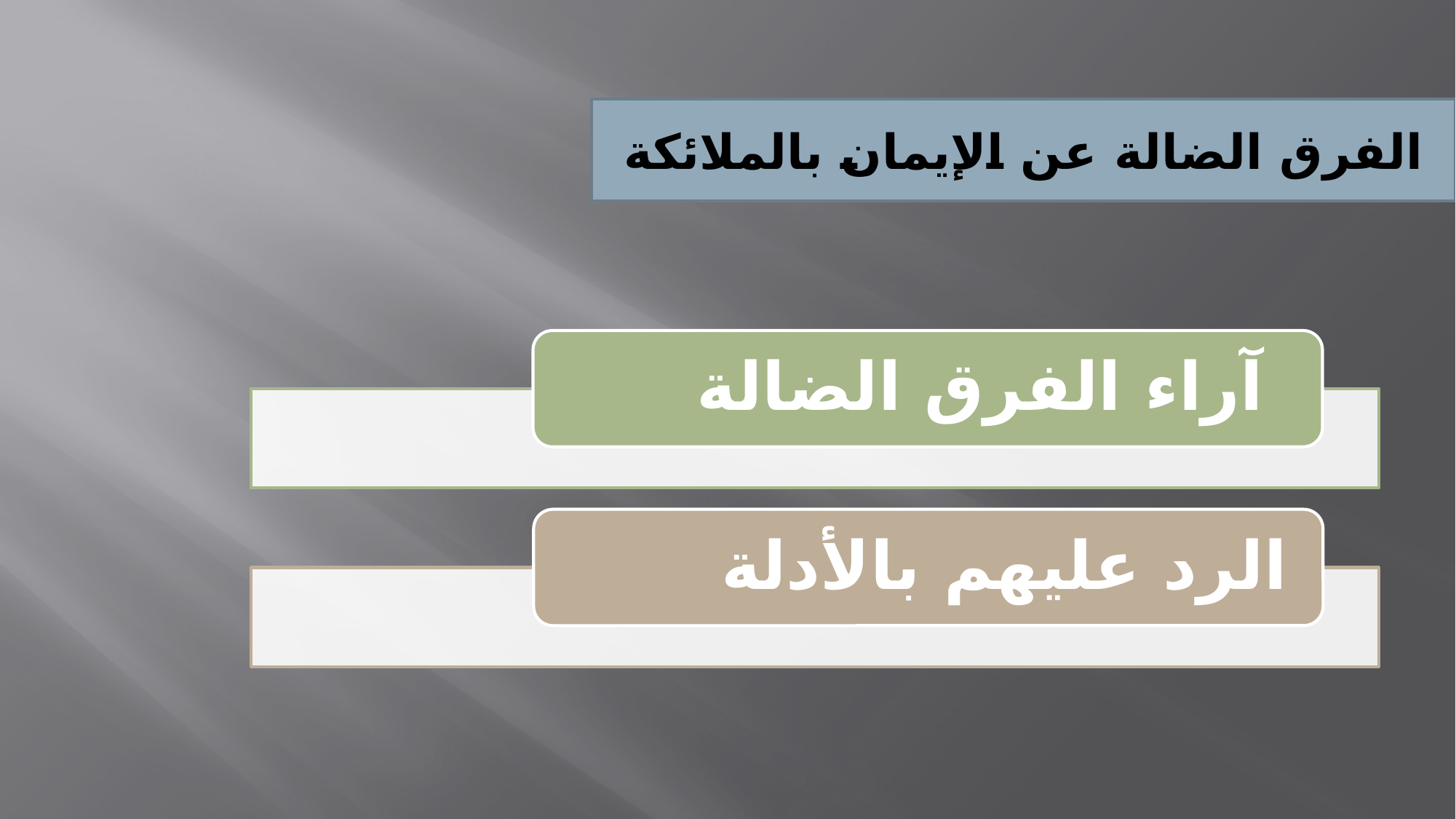

الفرق الضالة عن الإيمان بالملائكة
آراء الفرق الضالة
الرد عليهم بالأدلة